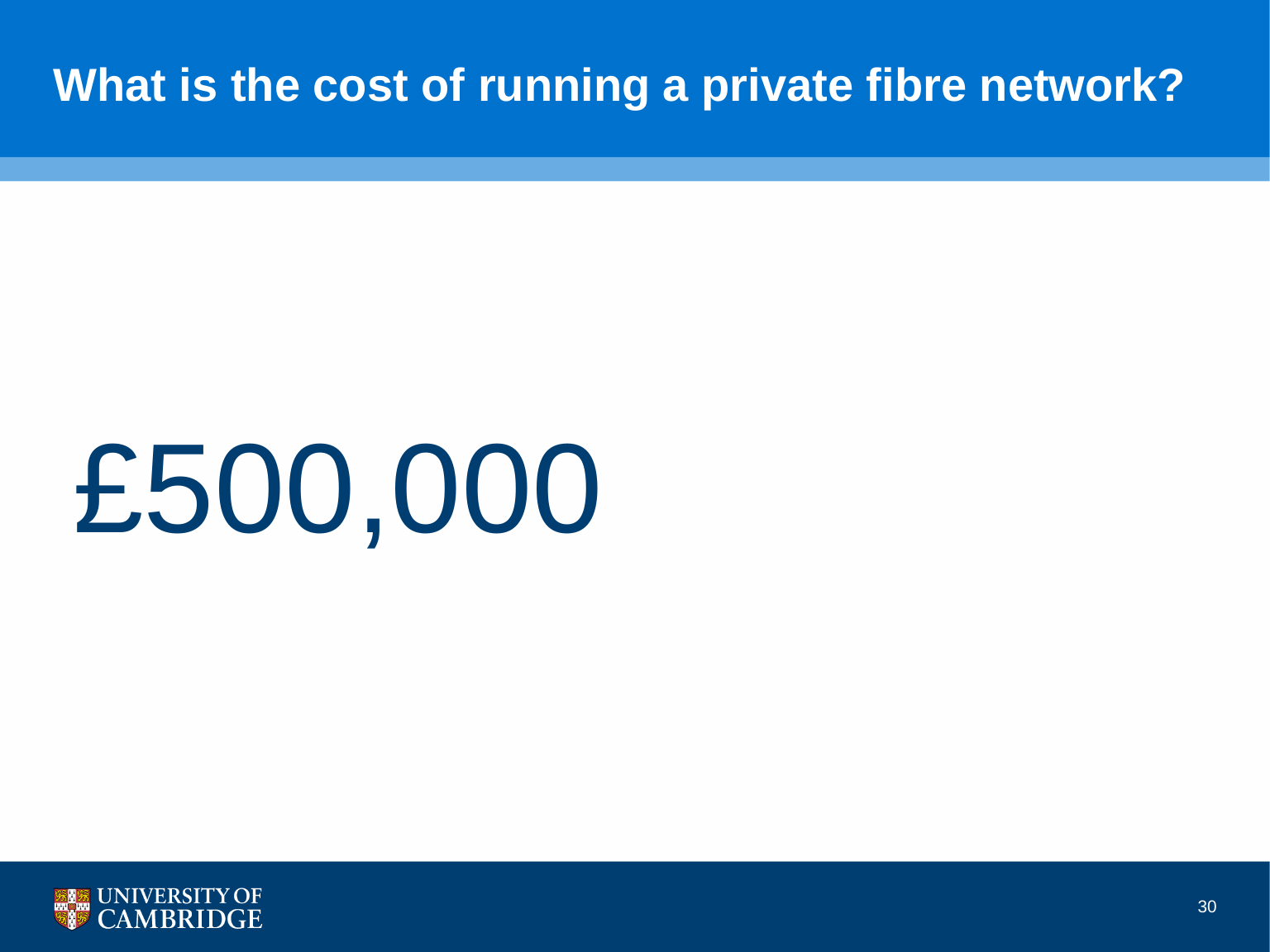

# What is the cost of running a private fibre network?
£500,000
30